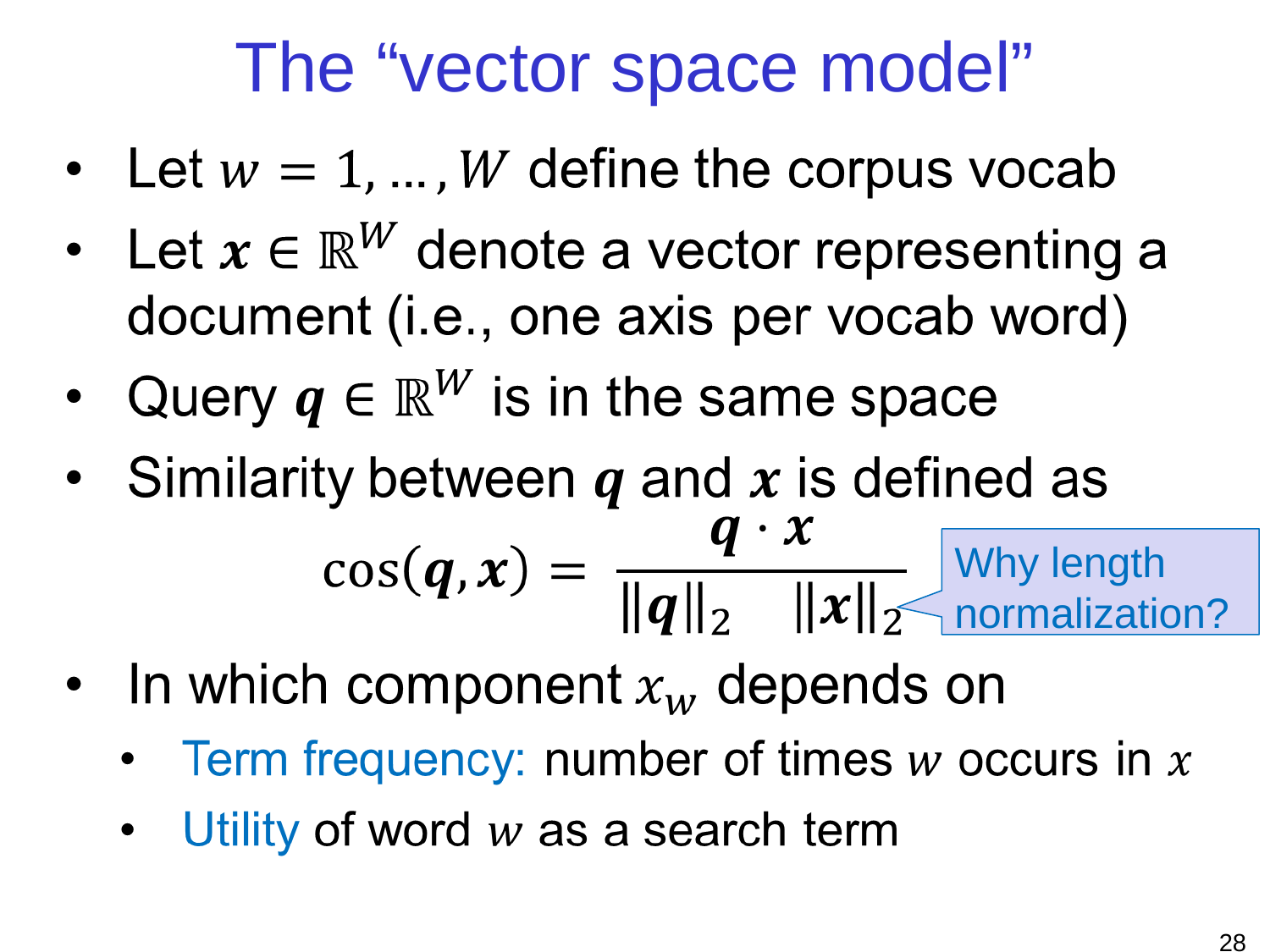

The “vector space model”

Why length normalization?
28